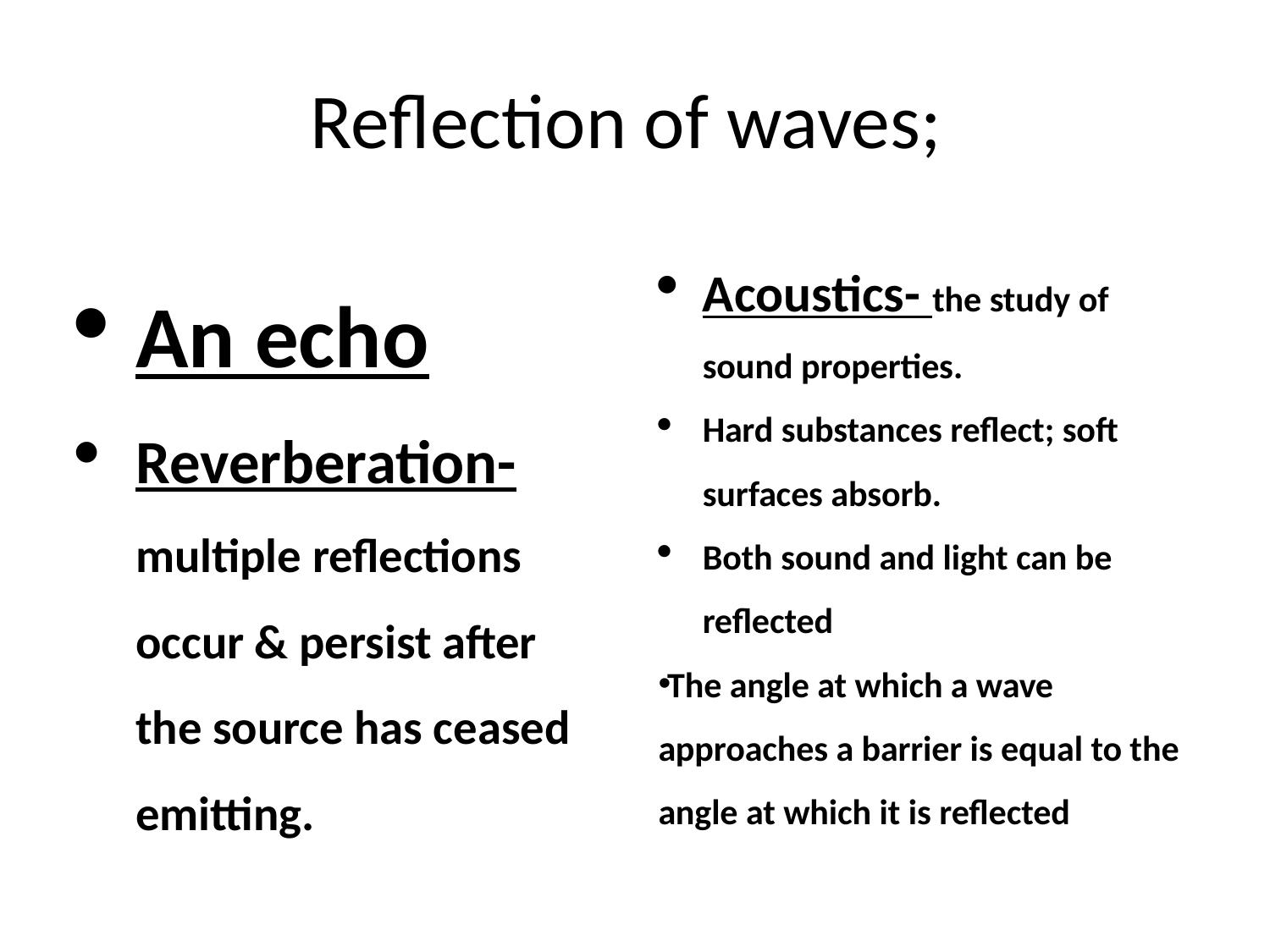

# Reflection of waves;
An echo
Reverberation- multiple reflections occur & persist after the source has ceased emitting.

Acoustics- the study of sound properties.
Hard substances reflect; soft surfaces absorb.
Both sound and light can be reflected
The angle at which a wave approaches a barrier is equal to the angle at which it is reflected